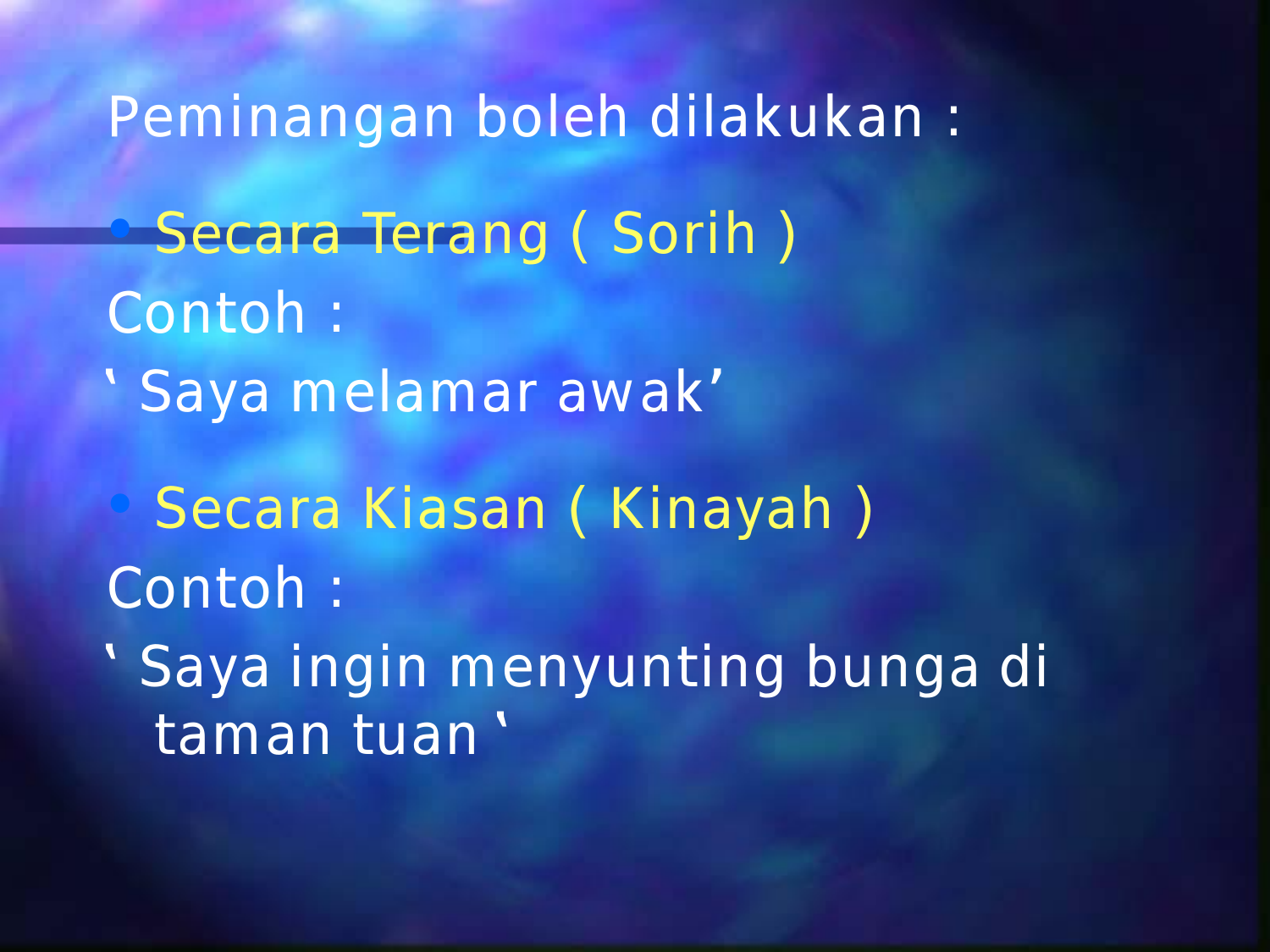

Peminangan boleh dilakukan :

Secara Terang ( Sorih )
Contoh :
‘ Saya melamar awak’

Secara Kiasan ( Kinayah )
Contoh :
‘ Saya ingin menyunting bunga di taman tuan ‘